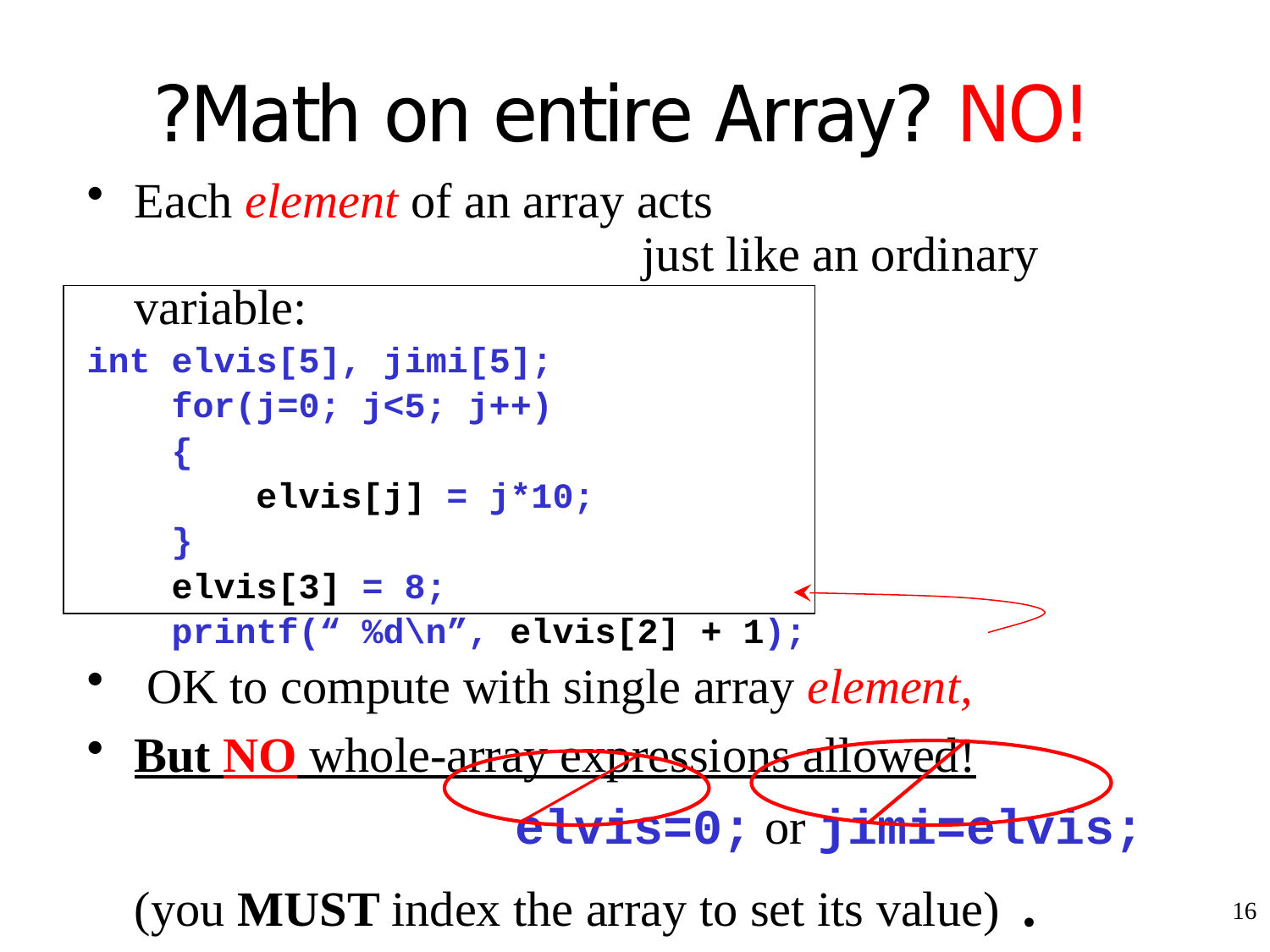

# ?Math on entire Array? NO!
Each element of an array acts
				just like an ordinary variable:
int elvis[5], jimi[5];
    for(j=0; j<5; j++)
    {
        elvis[j] = j*10;
    }
    elvis[3] = 8;
    printf(“ %d\n”, elvis[2] + 1);
 OK to compute with single array element,
But NO whole-array expressions allowed!
			elvis=0; or jimi=elvis;
(you MUST index the array to set its value) .

16